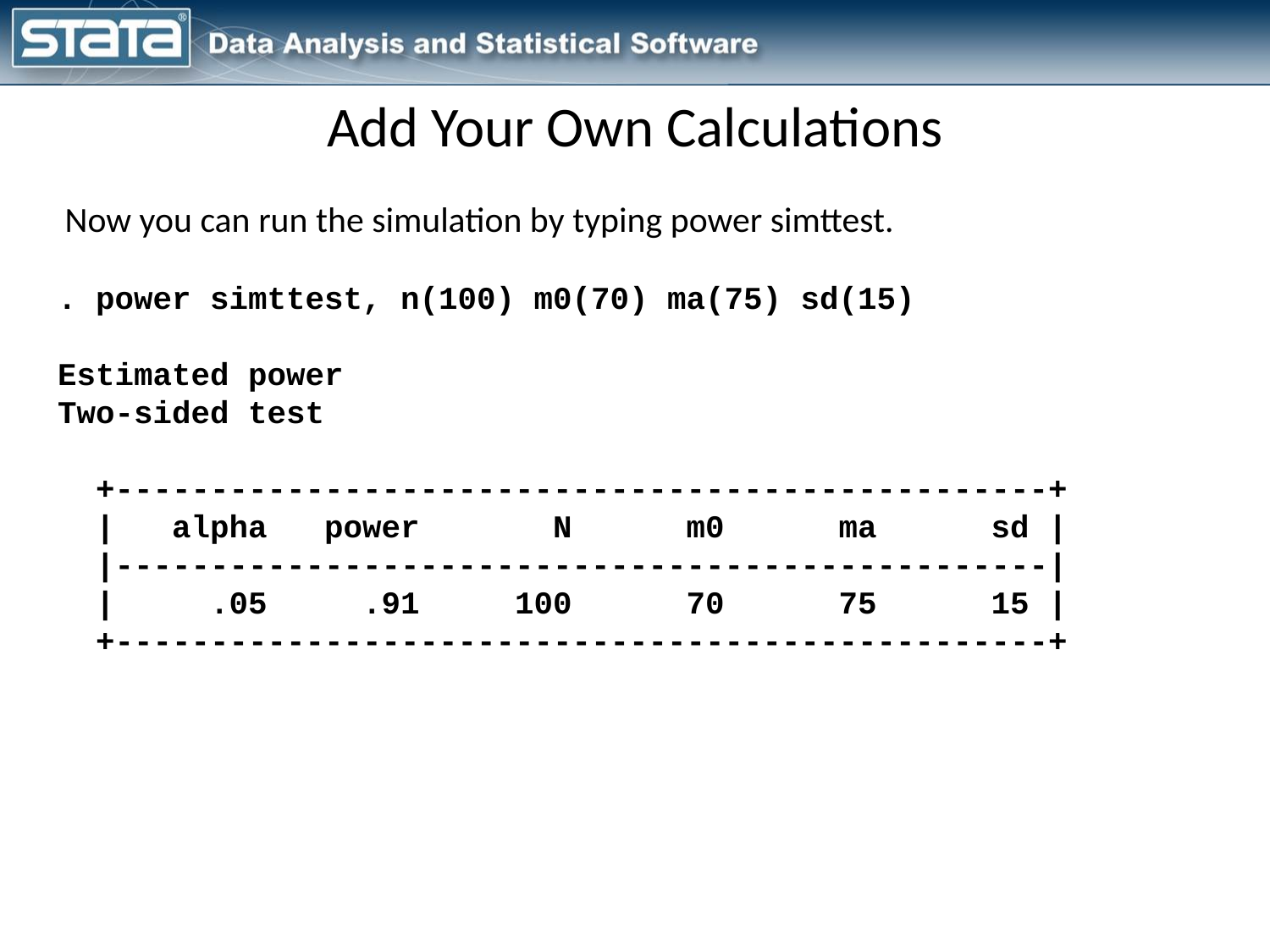

Add Your Own Calculations
 Now you can run the simulation by typing power simttest.

. power simttest, n(100) m0(70) ma(75) sd(15)

Estimated power
Two-sided test

  +-------------------------------------------------+
  |   alpha   power       N      m0      ma      sd |
  |-------------------------------------------------|
  |     .05     .91     100      70      75      15 |
  +-------------------------------------------------+